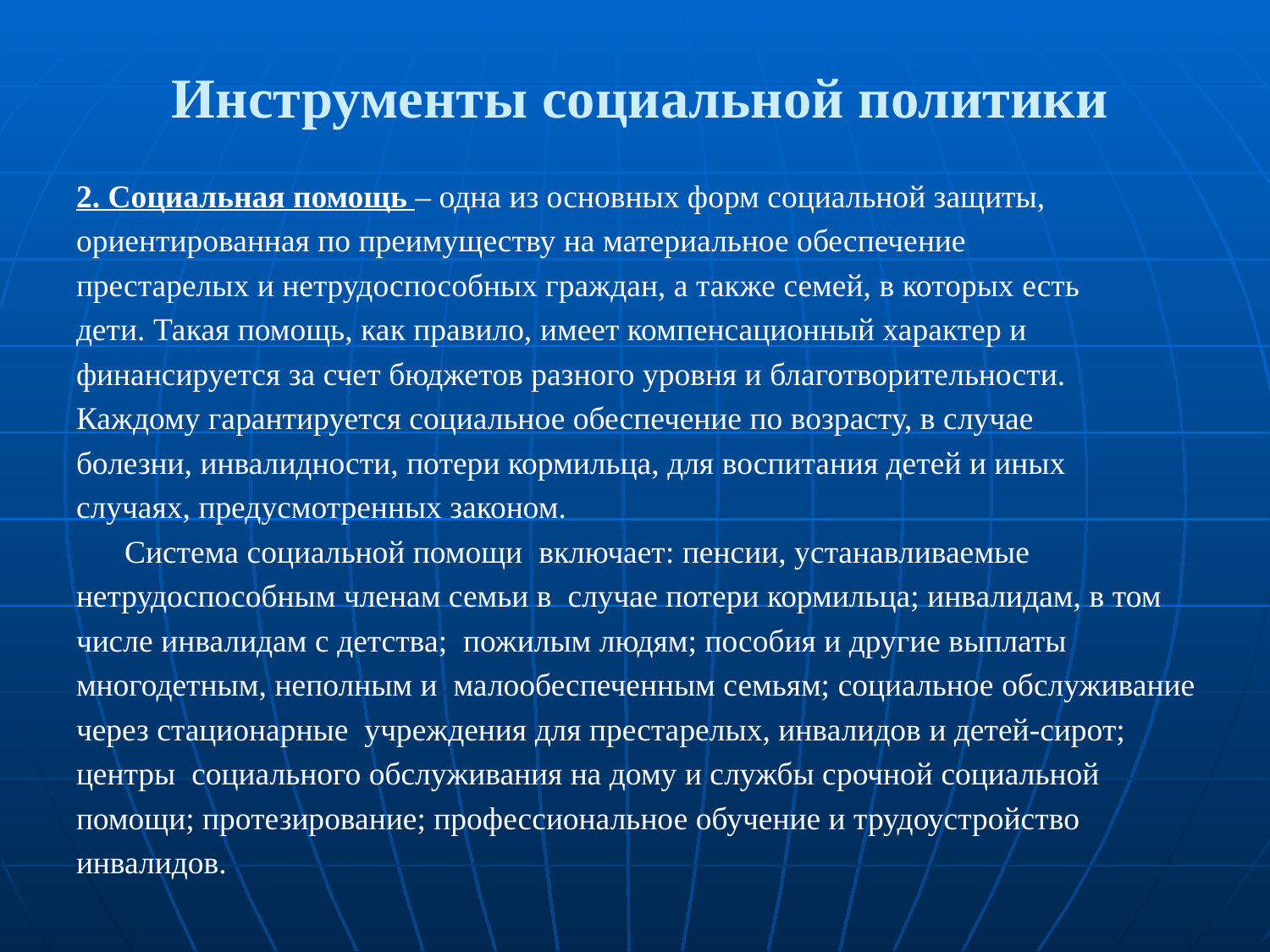

# Инструменты социальной политики
2. Социальная помощь – одна из основных форм социальной защиты,
ориентированная по преимуществу на материальное обеспечение
престарелых и нетрудоспособных граждан, а также семей, в которых есть
дети. Такая помощь, как правило, имеет компенсационный характер и
финансируется за счет бюджетов разного уровня и благотворительности.
Каждому гарантируется социальное обеспечение по возрасту, в случае
болезни, инвалидности, потери кормильца, для воспитания детей и иных
случаях, предусмотренных законом.
      Система социальной помощи  включает: пенсии, устанавливаемые
нетрудоспособным членам семьи в  случае потери кормильца; инвалидам, в том
числе инвалидам с детства;  пожилым людям; пособия и другие выплаты
многодетным, неполным и  малообеспеченным семьям; социальное обслуживание
через стационарные  учреждения для престарелых, инвалидов и детей-сирот;
центры  социального обслуживания на дому и службы срочной социальной
помощи; протезирование; профессиональное обучение и трудоустройство
инвалидов.